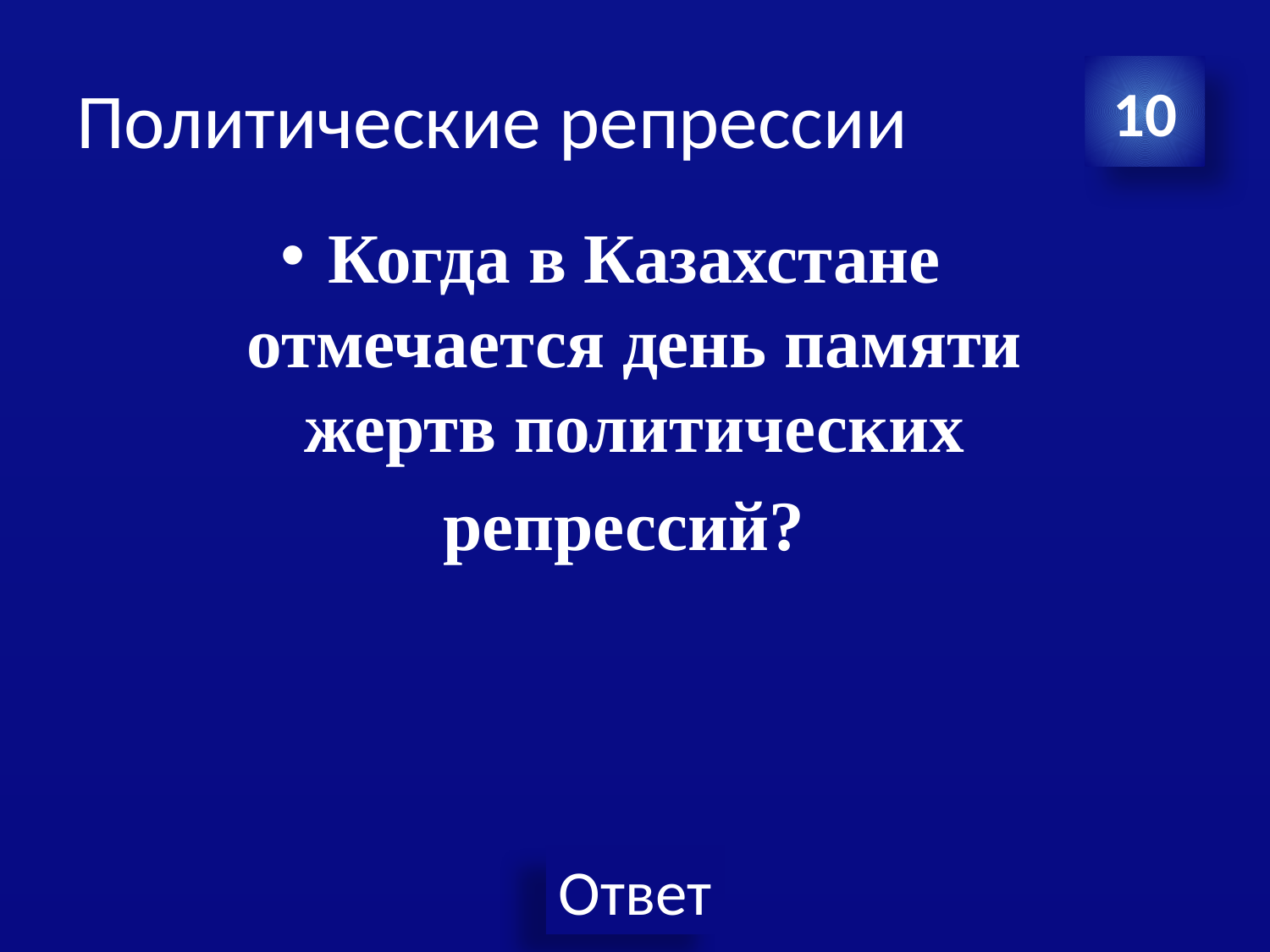

# Политические репрессии
10
Когда в Казахстане отмечается день памяти жертв политических репрессий?